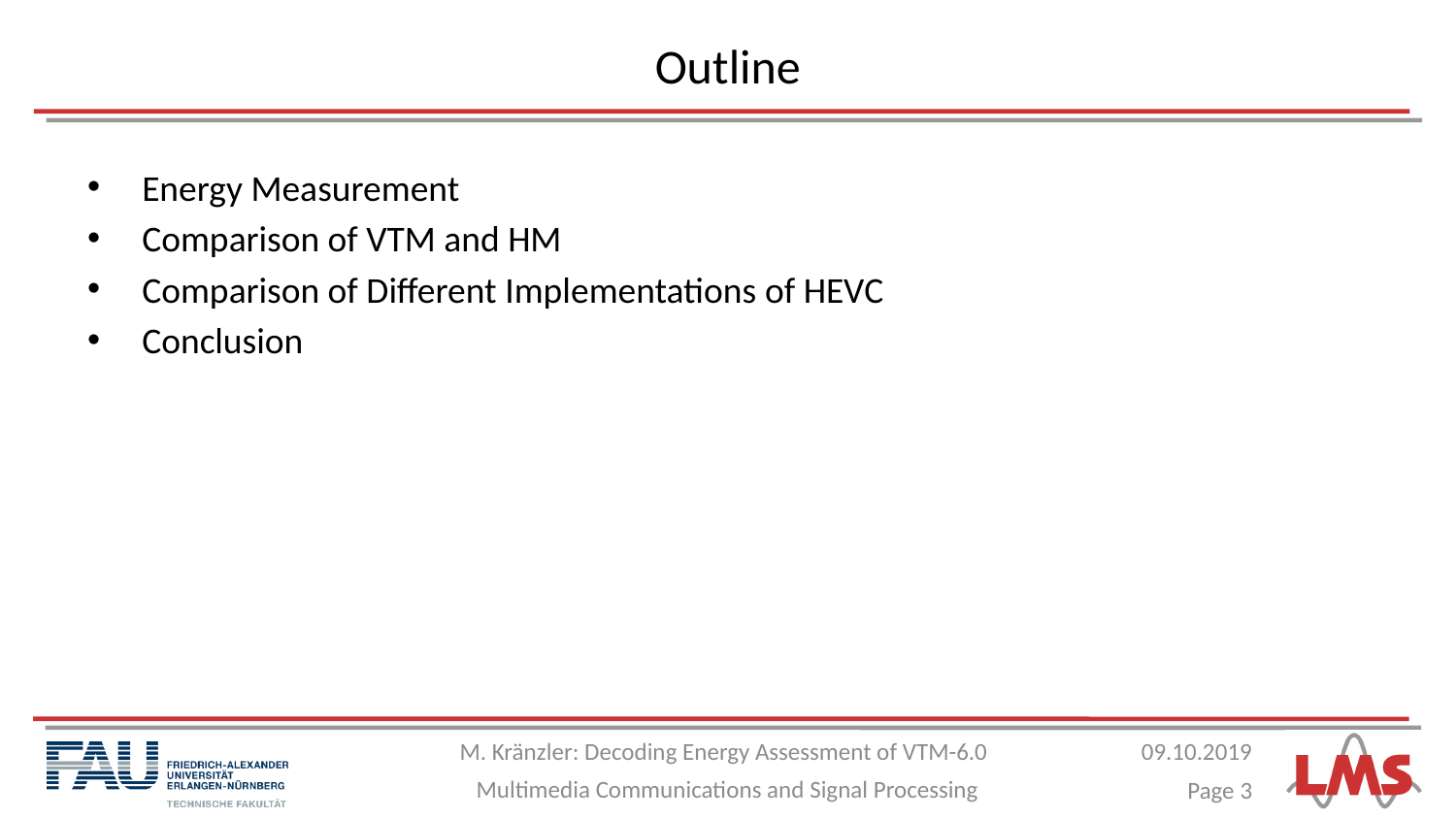

# Outline
Energy Measurement
Comparison of VTM and HM
Comparison of Different Implementations of HEVC
Conclusion